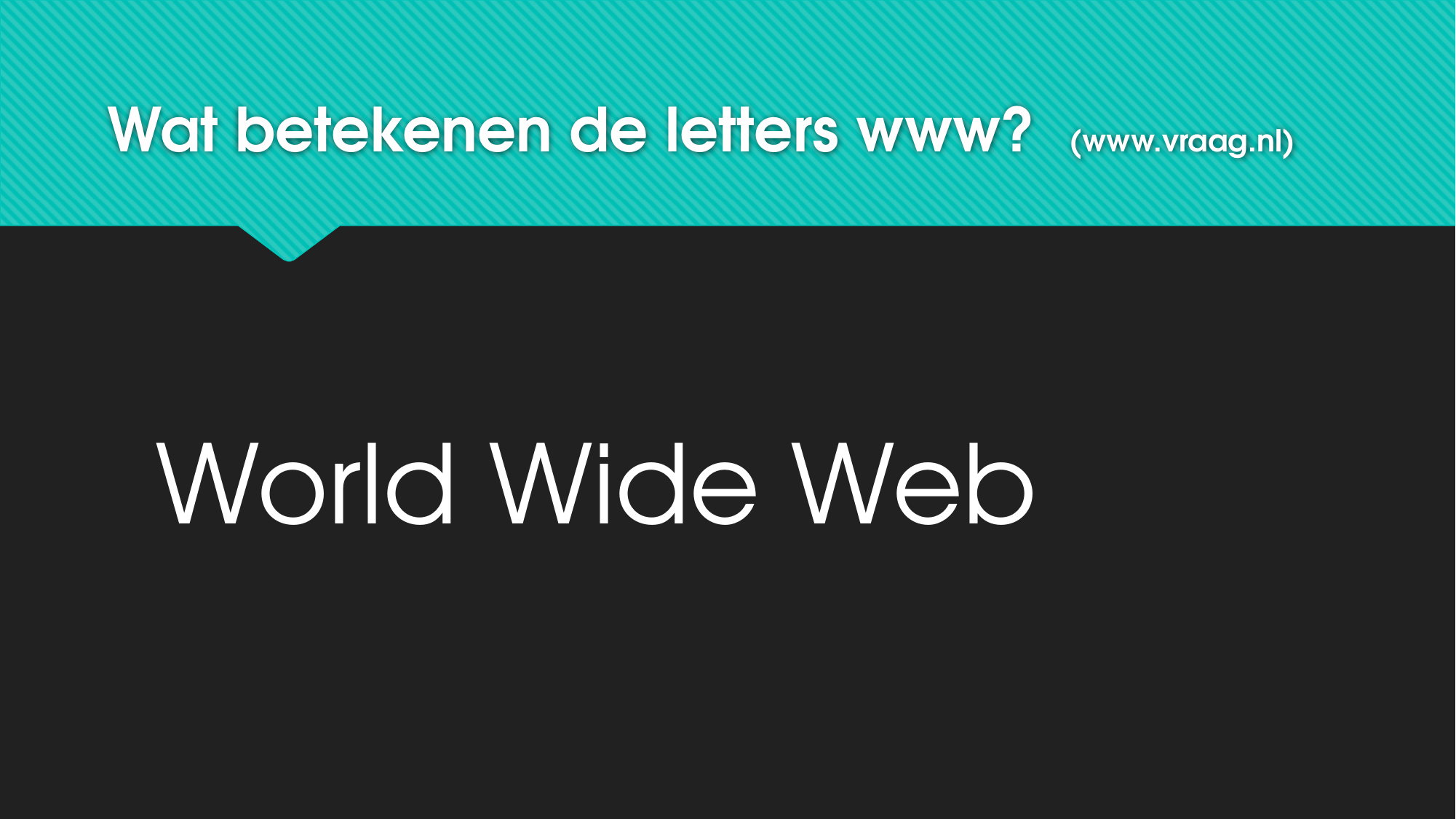

# Wat betekenen de letters www?  (www.vraag.nl)

World Wide Web